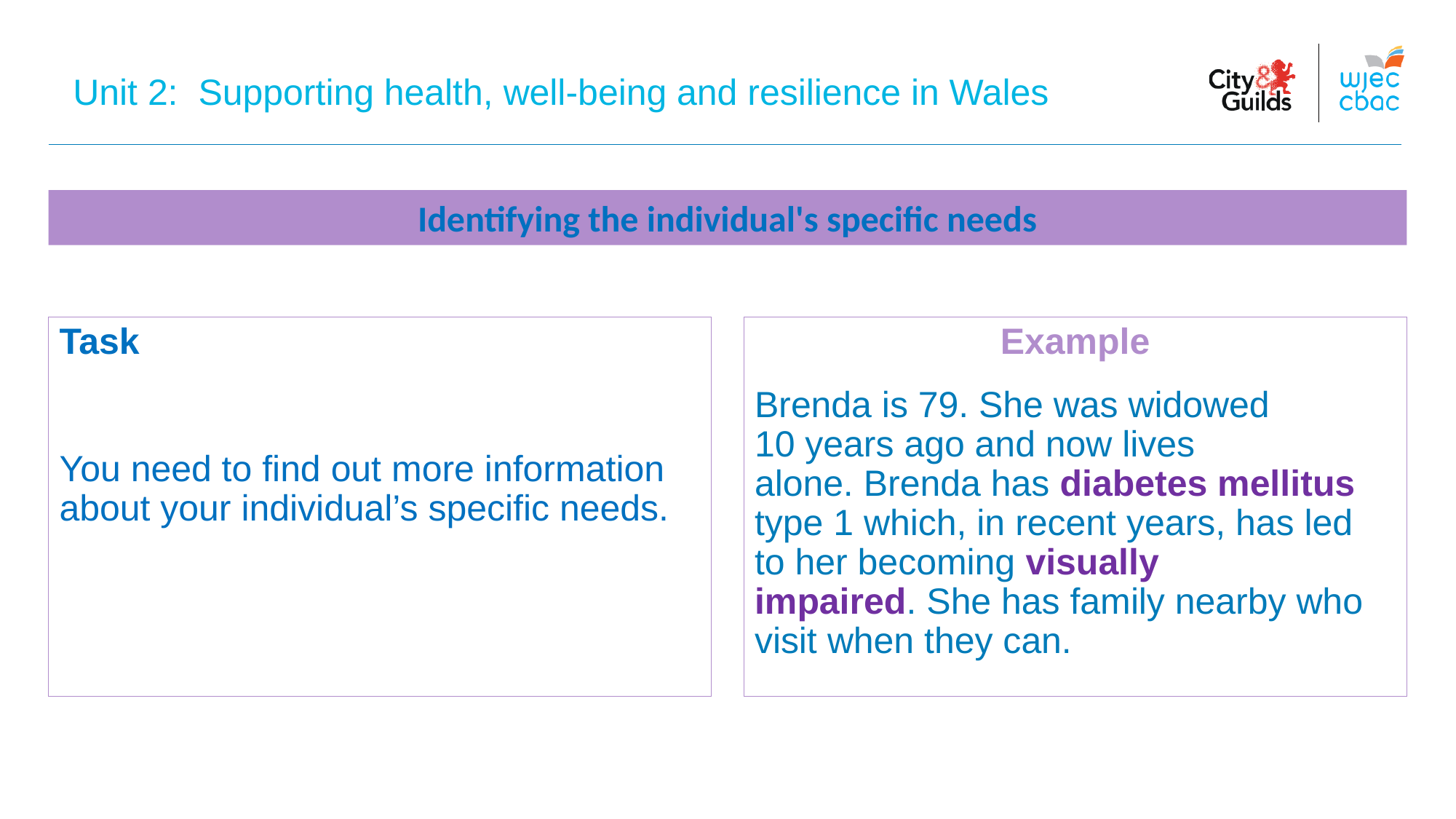

Unit 2:  Supporting health, well-being and resilience in Wales
# Identifying the individual's specific needs
Task

You need to find out more information about your individual’s specific needs.

Example
Brenda is 79. She was widowed 10 years ago and now lives alone. Brenda has diabetes mellitus type 1 which, in recent years, has led to her becoming visually impaired. She has family nearby who visit when they can.